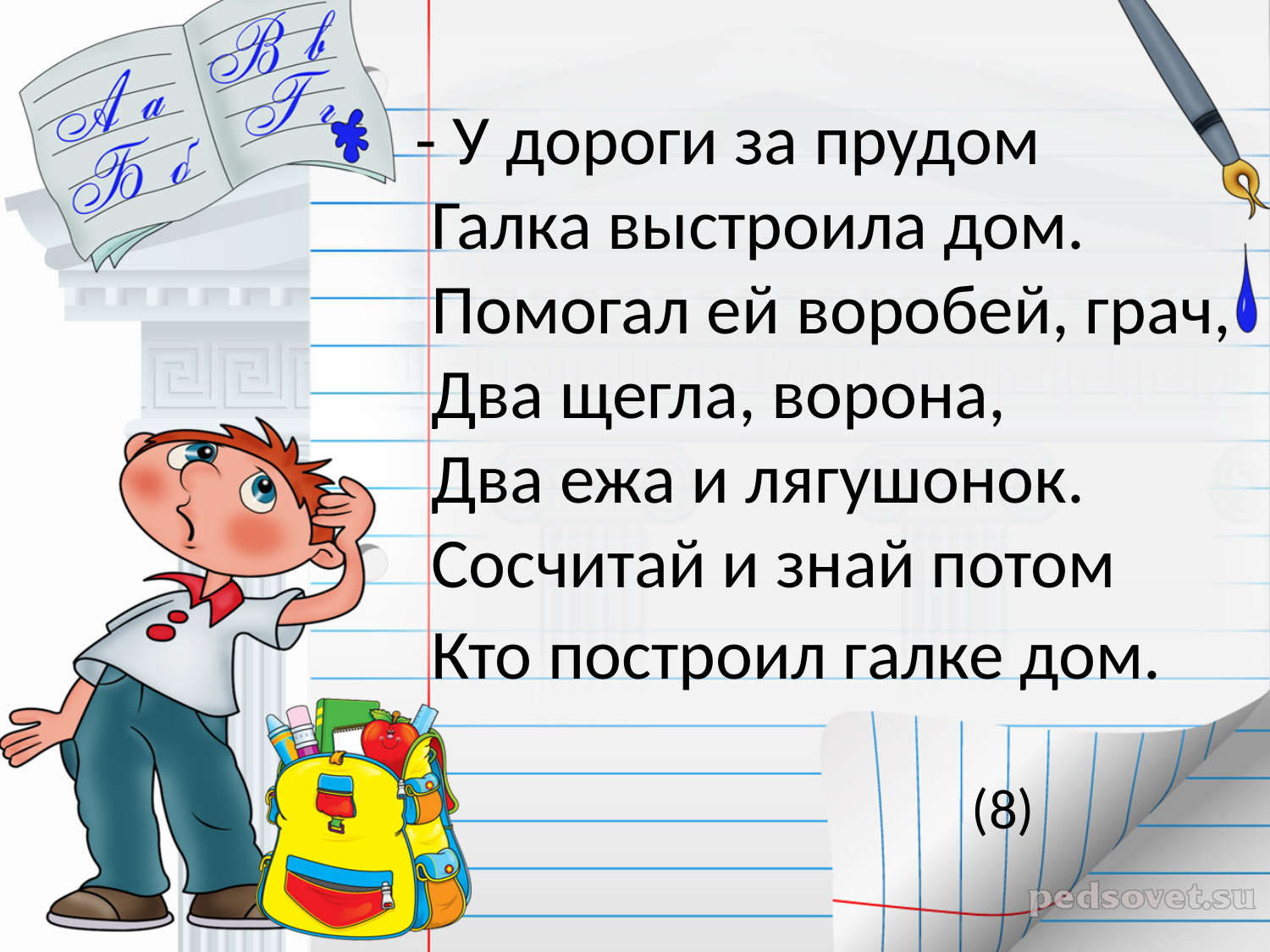

# - У дороги за прудом Галка выстроила дом. Помогал ей воробей, грач, Два щегла, ворона, Два ежа и лягушонок. Сосчитай и знай потом Кто построил галке дом.
                                                          (8)